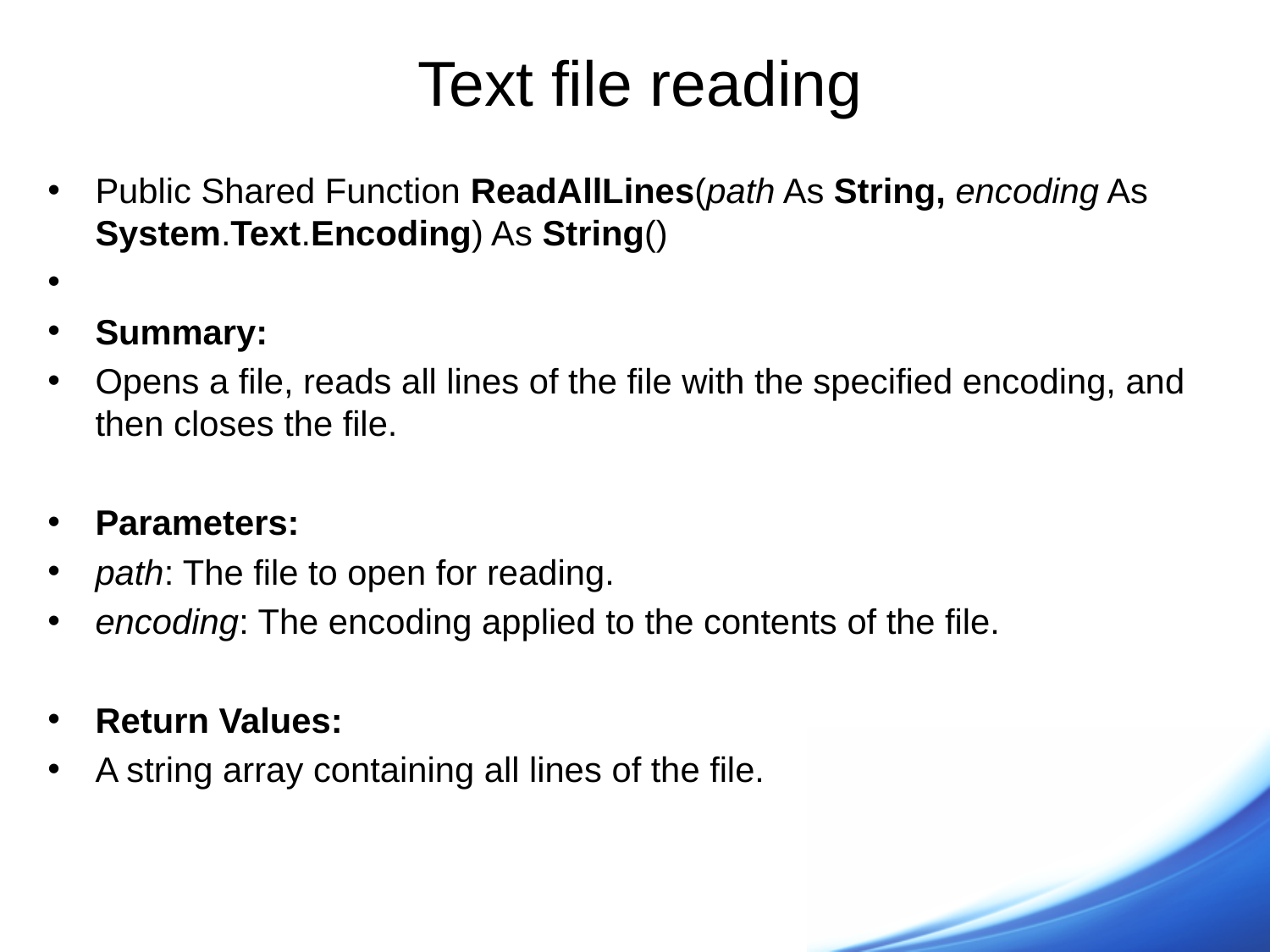

# Text file reading
Public Shared Function ReadAllLines(path As String, encoding As System.Text.Encoding) As String()

Summary:
Opens a file, reads all lines of the file with the specified encoding, and then closes the file.

Parameters:
path: The file to open for reading.
encoding: The encoding applied to the contents of the file.

Return Values:
A string array containing all lines of the file.